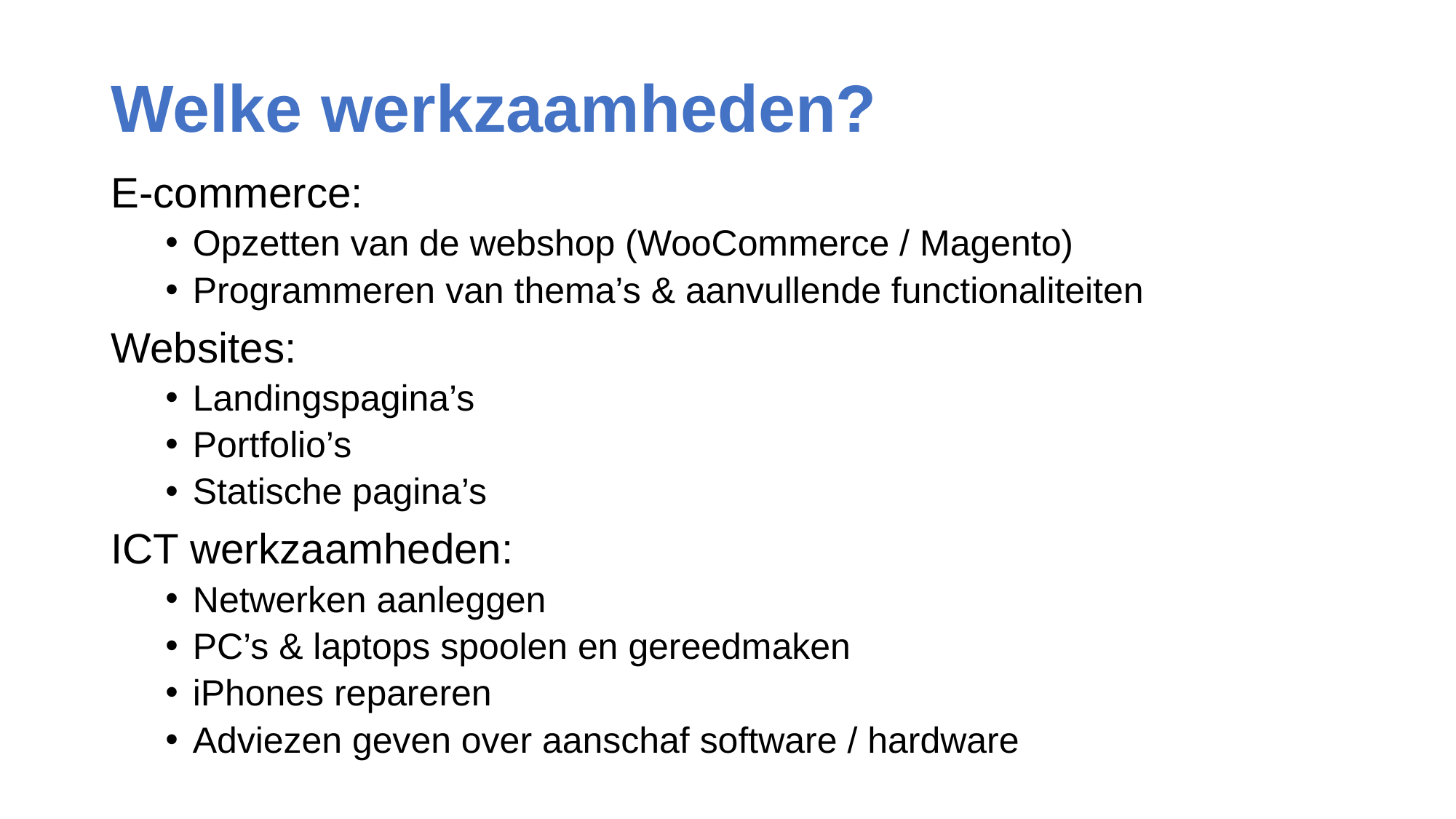

# Welke werkzaamheden?
E-commerce:
Opzetten van de webshop (WooCommerce / Magento)
Programmeren van thema’s & aanvullende functionaliteiten
Websites:
Landingspagina’s
Portfolio’s
Statische pagina’s
ICT werkzaamheden:
Netwerken aanleggen
PC’s & laptops spoolen en gereedmaken
iPhones repareren
Adviezen geven over aanschaf software / hardware